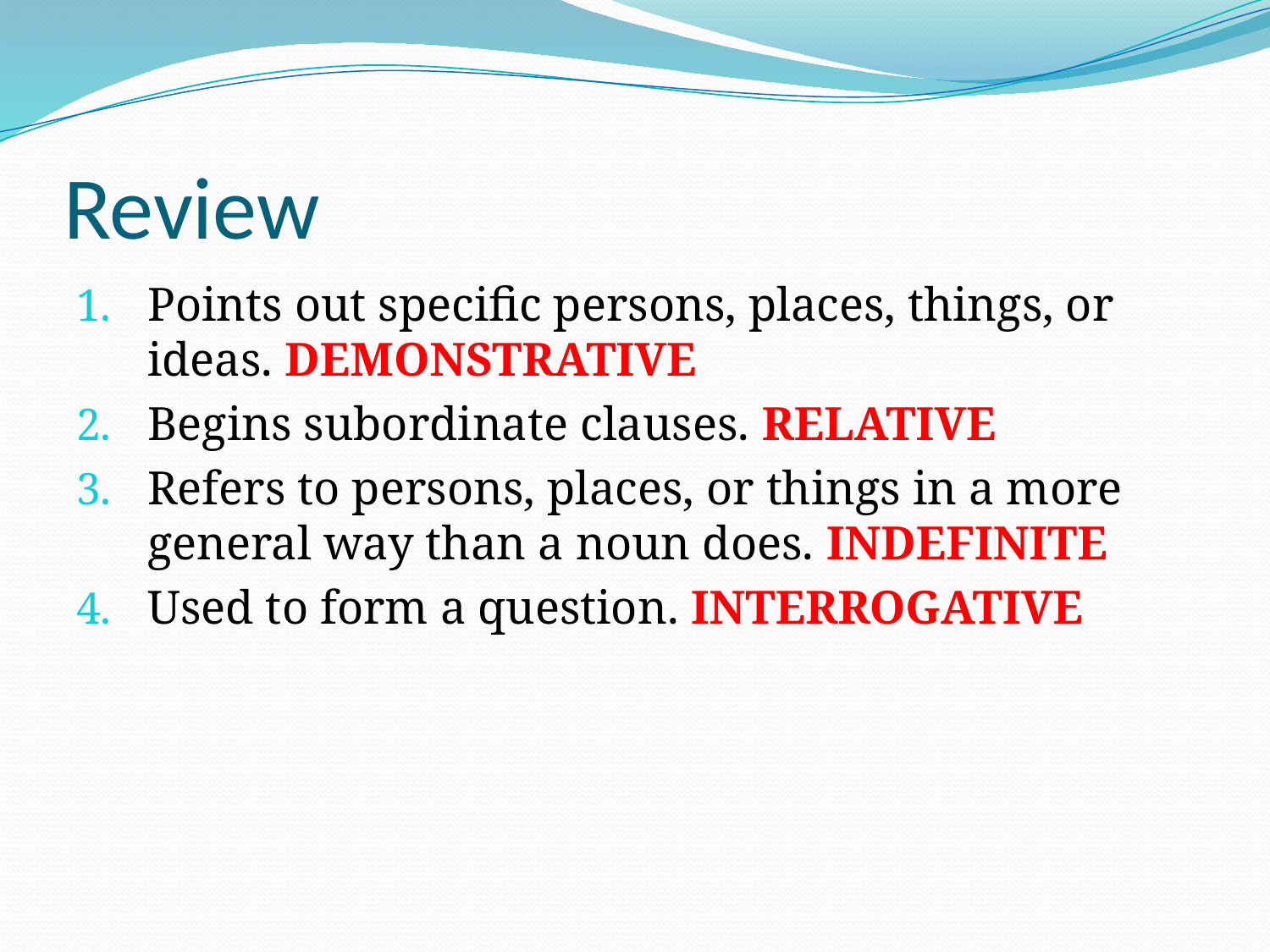

# Review
Points out specific persons, places, things, or ideas. DEMONSTRATIVE
Begins subordinate clauses. RELATIVE
Refers to persons, places, or things in a more general way than a noun does. INDEFINITE
Used to form a question. INTERROGATIVE